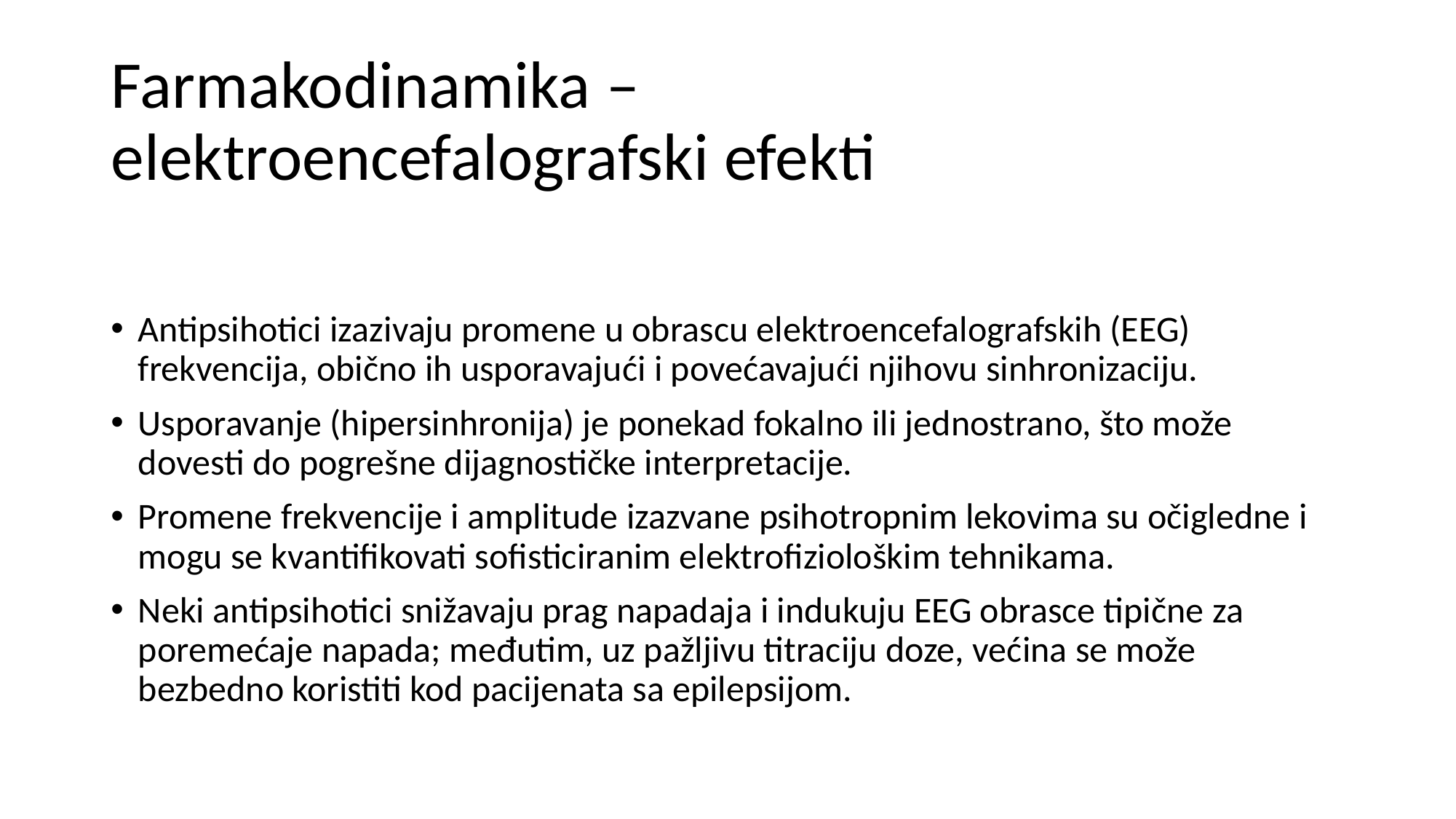

# Farmakodinamika – elektroencefalografski efekti
Antipsihotici izazivaju promene u obrascu elektroencefalografskih (EEG) frekvencija, obično ih usporavajući i povećavajući njihovu sinhronizaciju.
Usporavanje (hipersinhronija) je ponekad fokalno ili jednostrano, što može dovesti do pogrešne dijagnostičke interpretacije.
Promene frekvencije i amplitude izazvane psihotropnim lekovima su očigledne i mogu se kvantifikovati sofisticiranim elektrofiziološkim tehnikama.
Neki antipsihotici snižavaju prag napadaja i indukuju EEG obrasce tipične za poremećaje napada; međutim, uz pažljivu titraciju doze, većina se može bezbedno koristiti kod pacijenata sa epilepsijom.